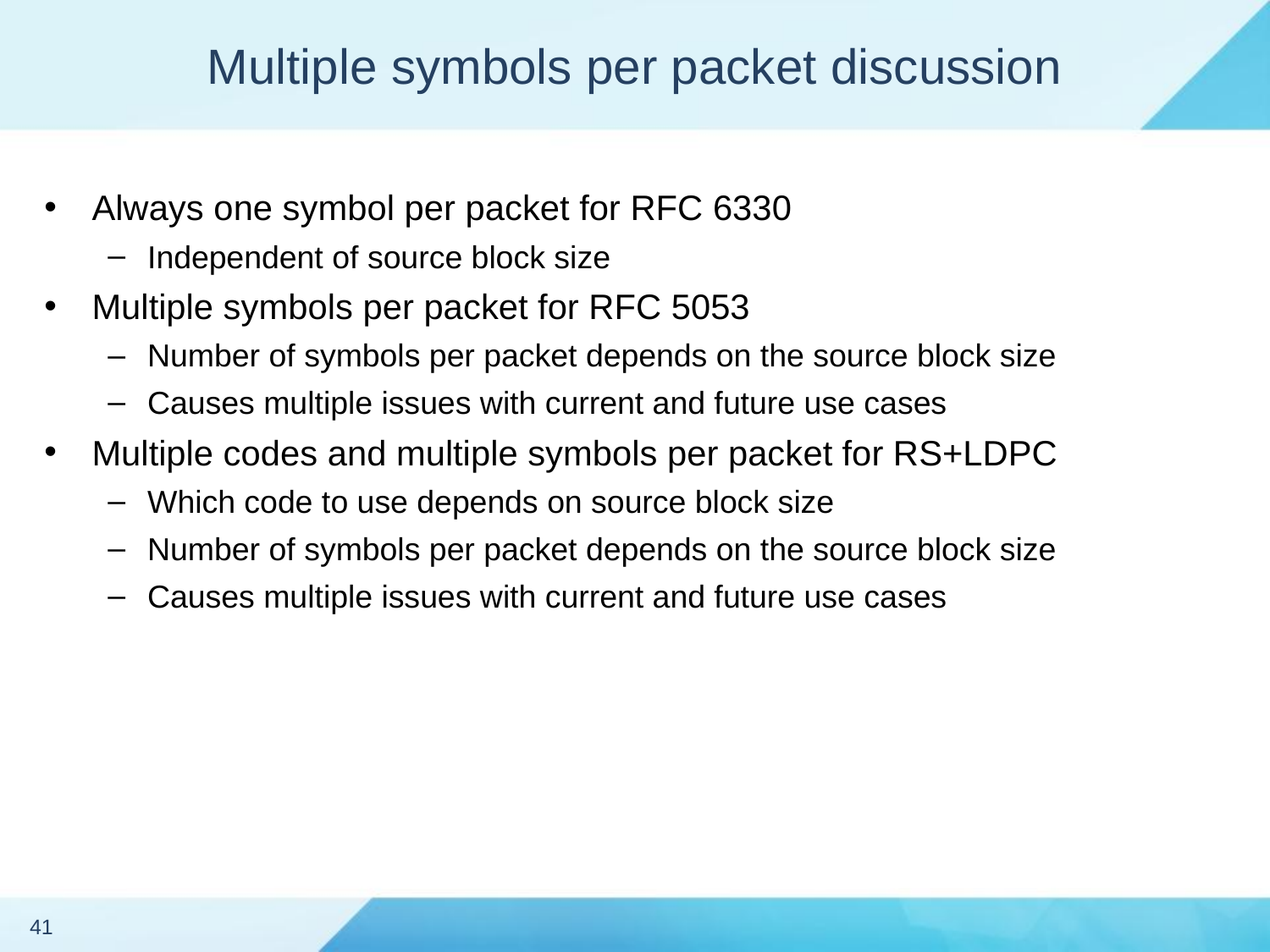

# Multiple symbols per packet discussion

Always one symbol per packet for RFC 6330
Independent of source block size
Multiple symbols per packet for RFC 5053
Number of symbols per packet depends on the source block size
Causes multiple issues with current and future use cases
Multiple codes and multiple symbols per packet for RS+LDPC
Which code to use depends on source block size
Number of symbols per packet depends on the source block size
Causes multiple issues with current and future use cases

41